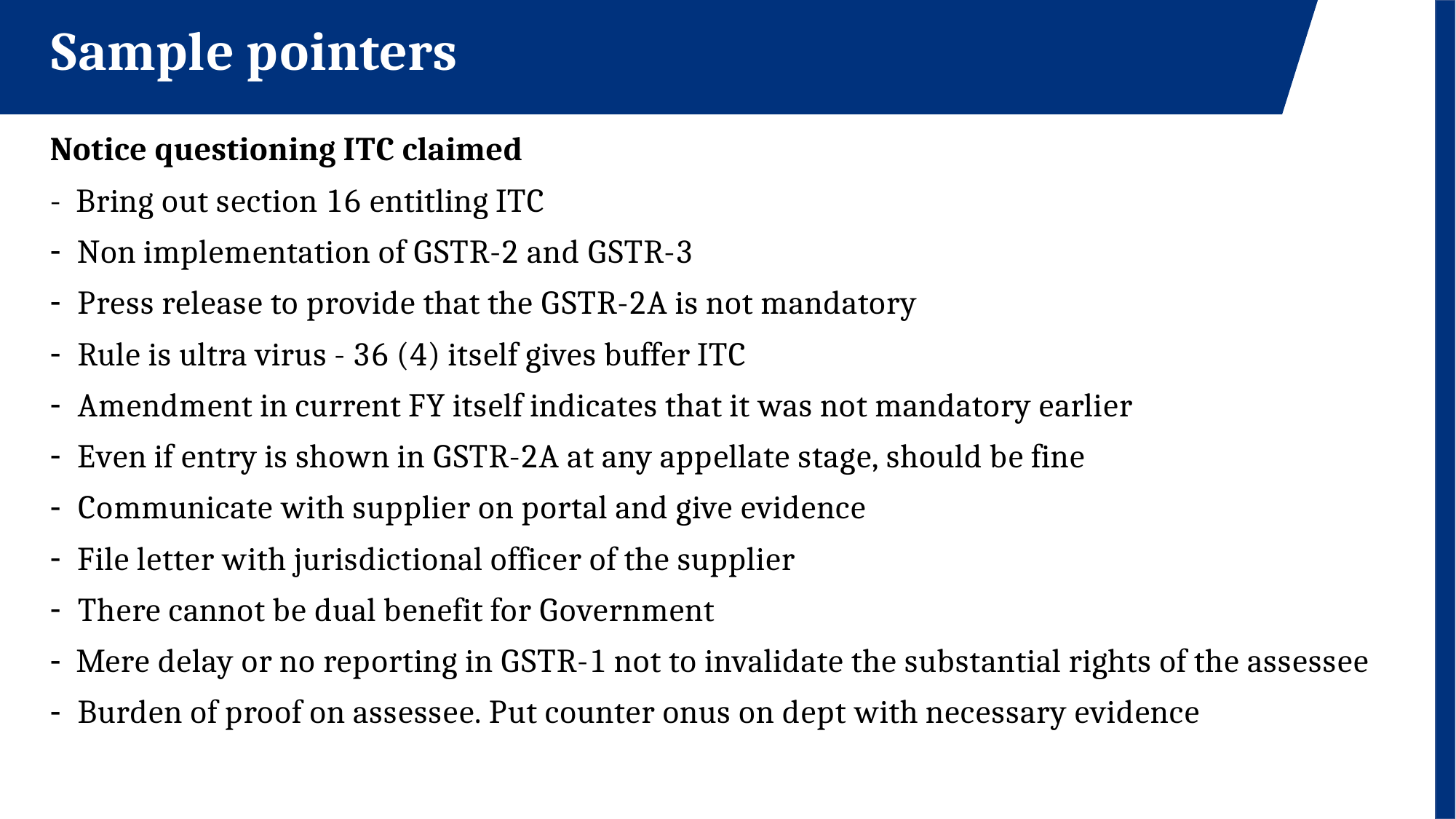

Sample pointers
Notice questioning ITC claimed
-  Bring out section 16 entitling ITC
Non implementation of GSTR-2 and GSTR-3
Press release to provide that the GSTR-2A is not mandatory
Rule is ultra virus - 36 (4) itself gives buffer ITC
Amendment in current FY itself indicates that it was not mandatory earlier
Even if entry is shown in GSTR-2A at any appellate stage, should be fine
Communicate with supplier on portal and give evidence
File letter with jurisdictional officer of the supplier
There cannot be dual benefit for Government
Mere delay or no reporting in GSTR-1 not to invalidate the substantial rights of the assessee
Burden of proof on assessee. Put counter onus on dept with necessary evidence